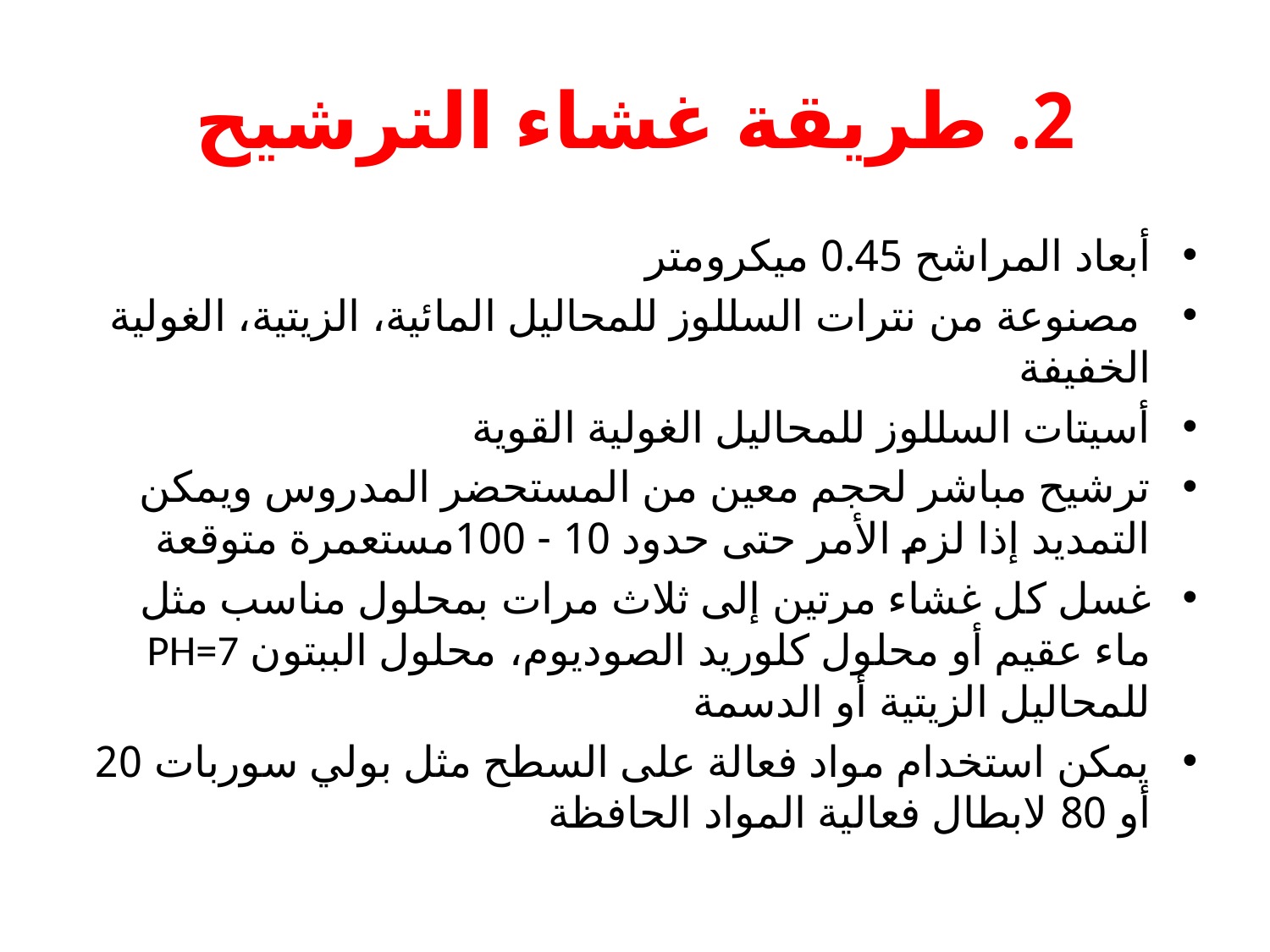

# 2. طريقة غشاء الترشيح
أبعاد المراشح 0.45 ميكرومتر
 مصنوعة من نترات السللوز للمحاليل المائية، الزيتية، الغولية الخفيفة
أسيتات السللوز للمحاليل الغولية القوية
ترشيح مباشر لحجم معين من المستحضر المدروس ويمكن التمديد إذا لزم الأمر حتى حدود 10 - 100مستعمرة متوقعة
غسل كل غشاء مرتين إلى ثلاث مرات بمحلول مناسب مثل ماء عقيم أو محلول كلوريد الصوديوم، محلول الببتون PH=7 للمحاليل الزيتية أو الدسمة
يمكن استخدام مواد فعالة على السطح مثل بولي سوربات 20 أو 80 لابطال فعالية المواد الحافظة